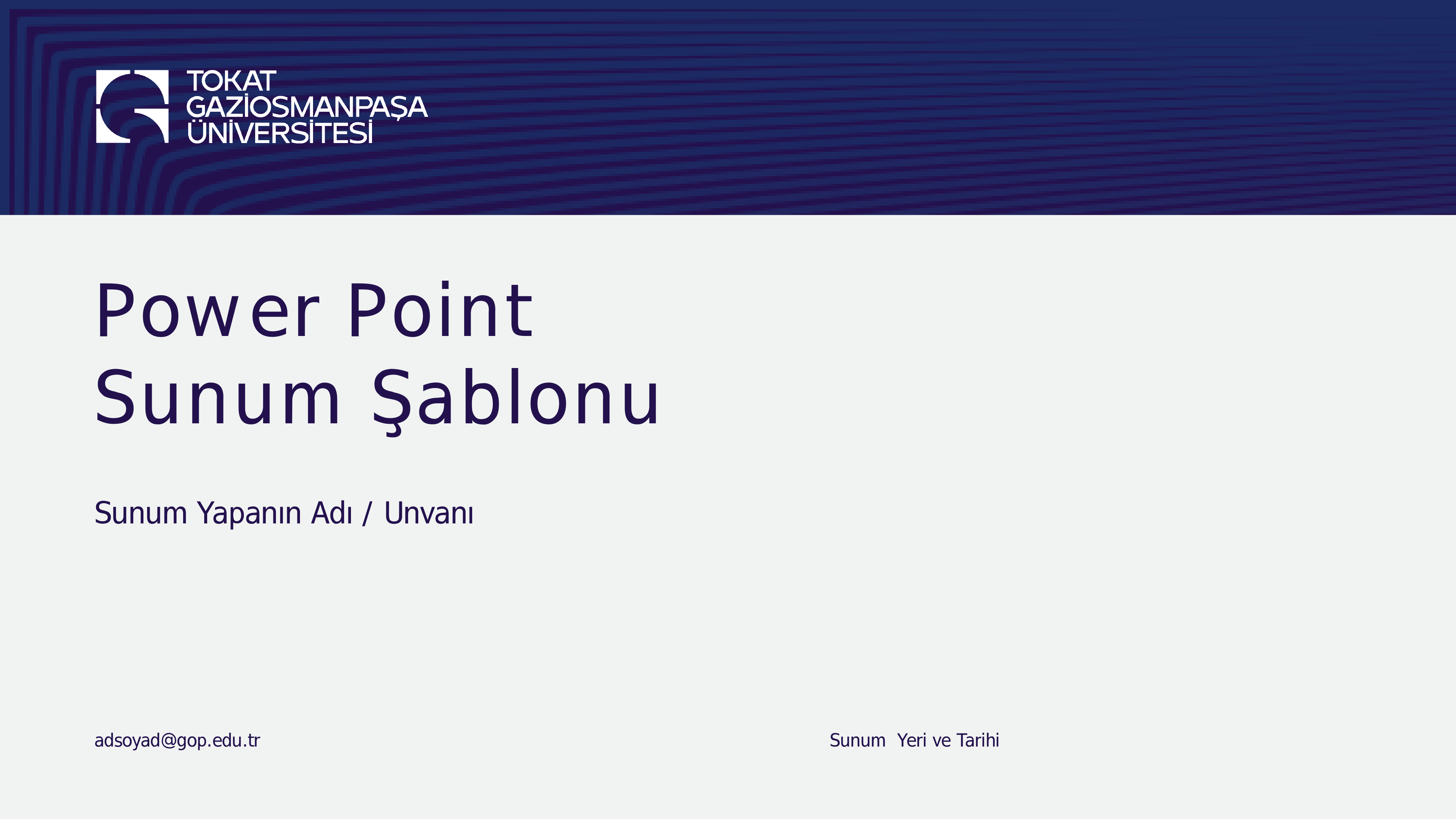

Power Point
Sunum Şablonu
Sunum Yapanın Adı / Unvanı
adsoyad@gop.edu.tr
Sunum  Yeri ve Tarihi